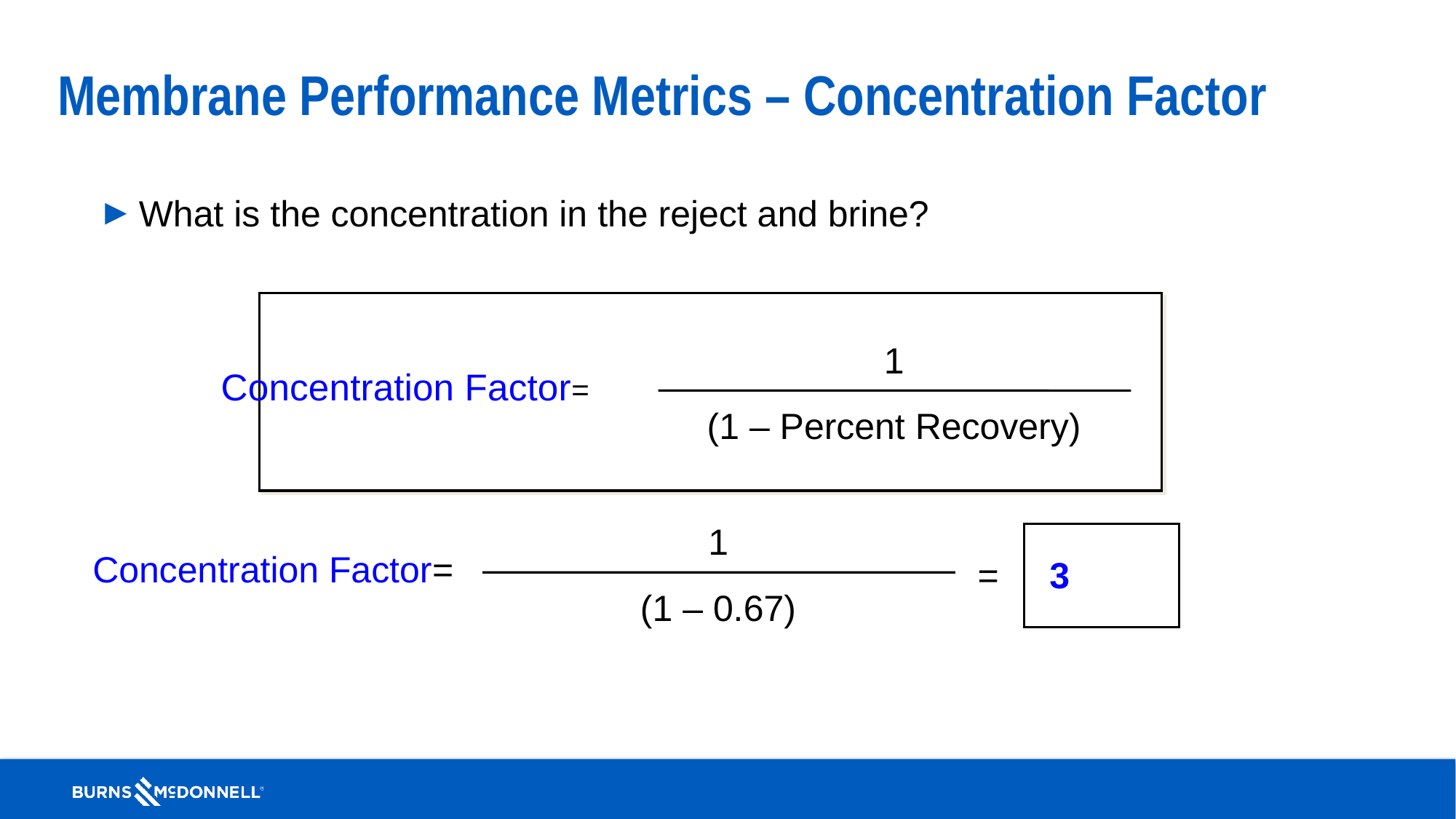

# Membrane Performance Metrics – Concentration Factor
What is the concentration in the reject and brine?

1
(1 – Percent Recovery)

Concentration Factor=

1
(1 – 0.67)

Concentration Factor=
=
3